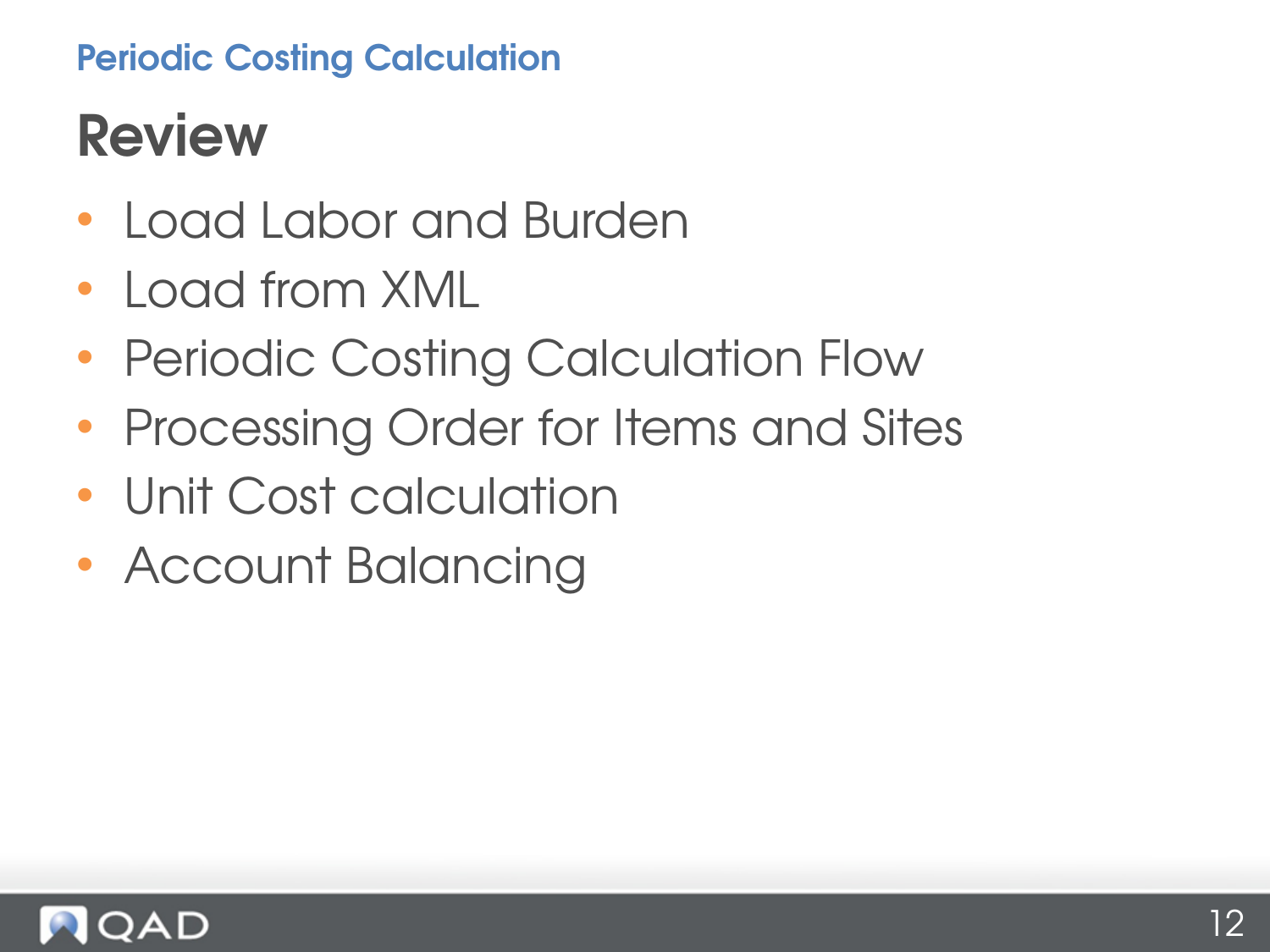

Periodic Costing Calculation
# Review
Load Labor and Burden
Load from XML
Periodic Costing Calculation Flow
Processing Order for Items and Sites
Unit Cost calculation
Account Balancing
12